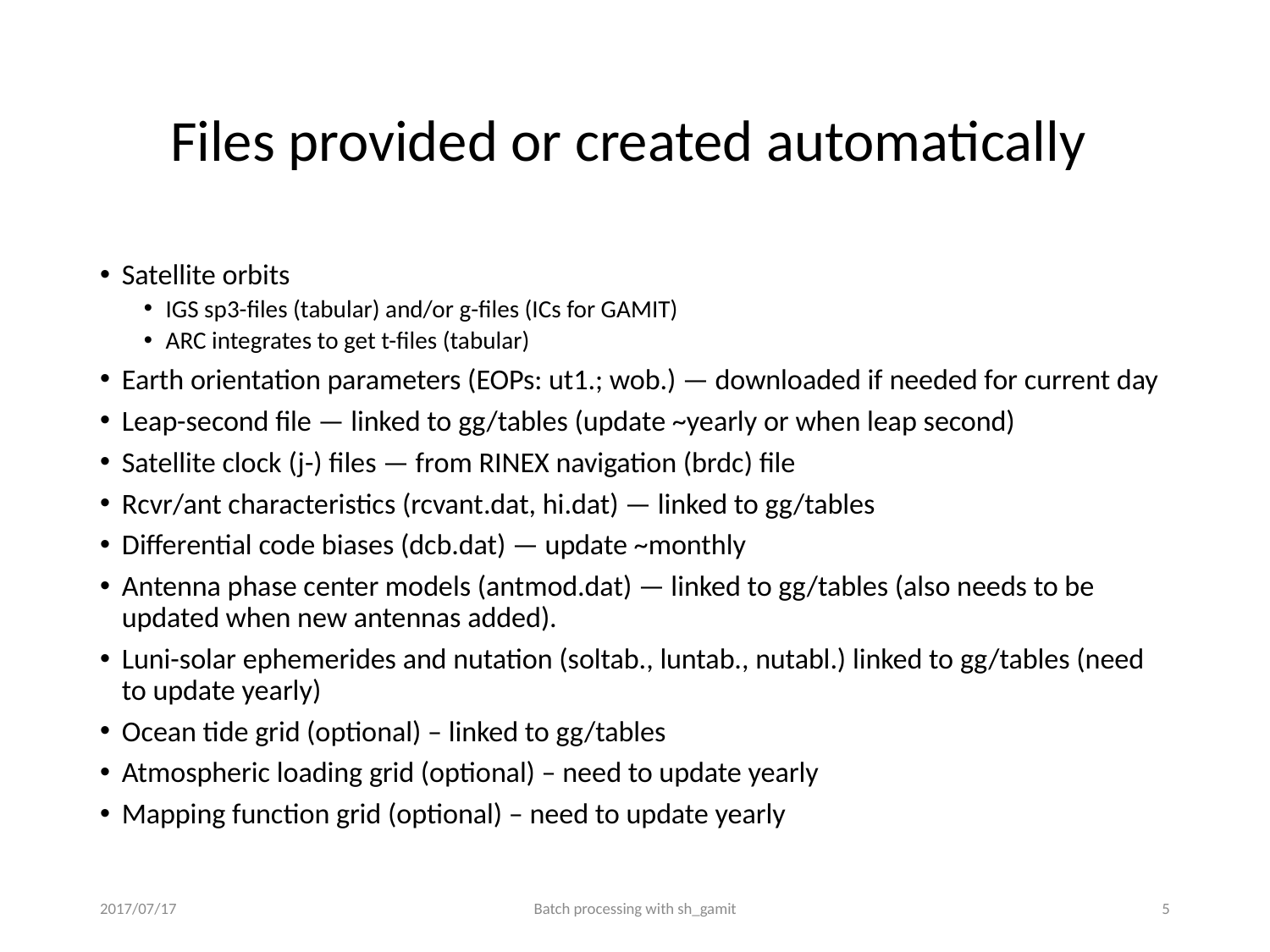

# Files provided or created automatically
Satellite orbits
IGS sp3-files (tabular) and/or g-files (ICs for GAMIT)
ARC integrates to get t-files (tabular)
Earth orientation parameters (EOPs: ut1.; wob.) — downloaded if needed for current day
Leap-second file — linked to gg/tables (update ~yearly or when leap second)
Satellite clock (j-) files — from RINEX navigation (brdc) file
Rcvr/ant characteristics (rcvant.dat, hi.dat) — linked to gg/tables
Differential code biases (dcb.dat) — update ~monthly
Antenna phase center models (antmod.dat) — linked to gg/tables (also needs to be updated when new antennas added).
Luni-solar ephemerides and nutation (soltab., luntab., nutabl.) linked to gg/tables (need to update yearly)
Ocean tide grid (optional) – linked to gg/tables
Atmospheric loading grid (optional) – need to update yearly
Mapping function grid (optional) – need to update yearly

2017/07/17
Batch processing with sh_gamit
5